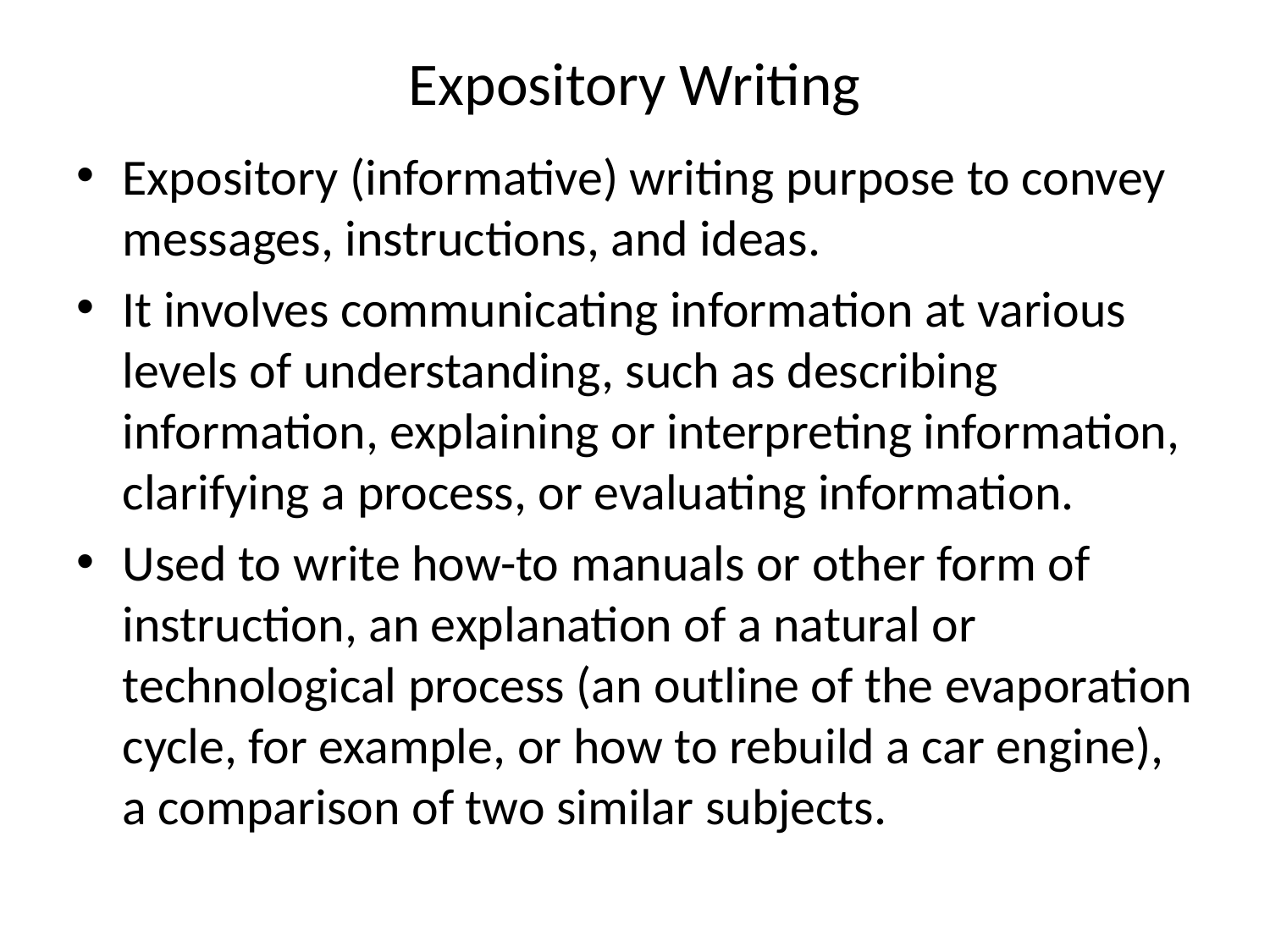

# Expository Writing
Expository (informative) writing purpose to convey messages, instructions, and ideas.
It involves communicating information at various levels of understanding, such as describing information, explaining or interpreting information, clarifying a process, or evaluating information.
Used to write how-to manuals or other form of instruction, an explanation of a natural or technological process (an outline of the evaporation cycle, for example, or how to rebuild a car engine), a comparison of two similar subjects.